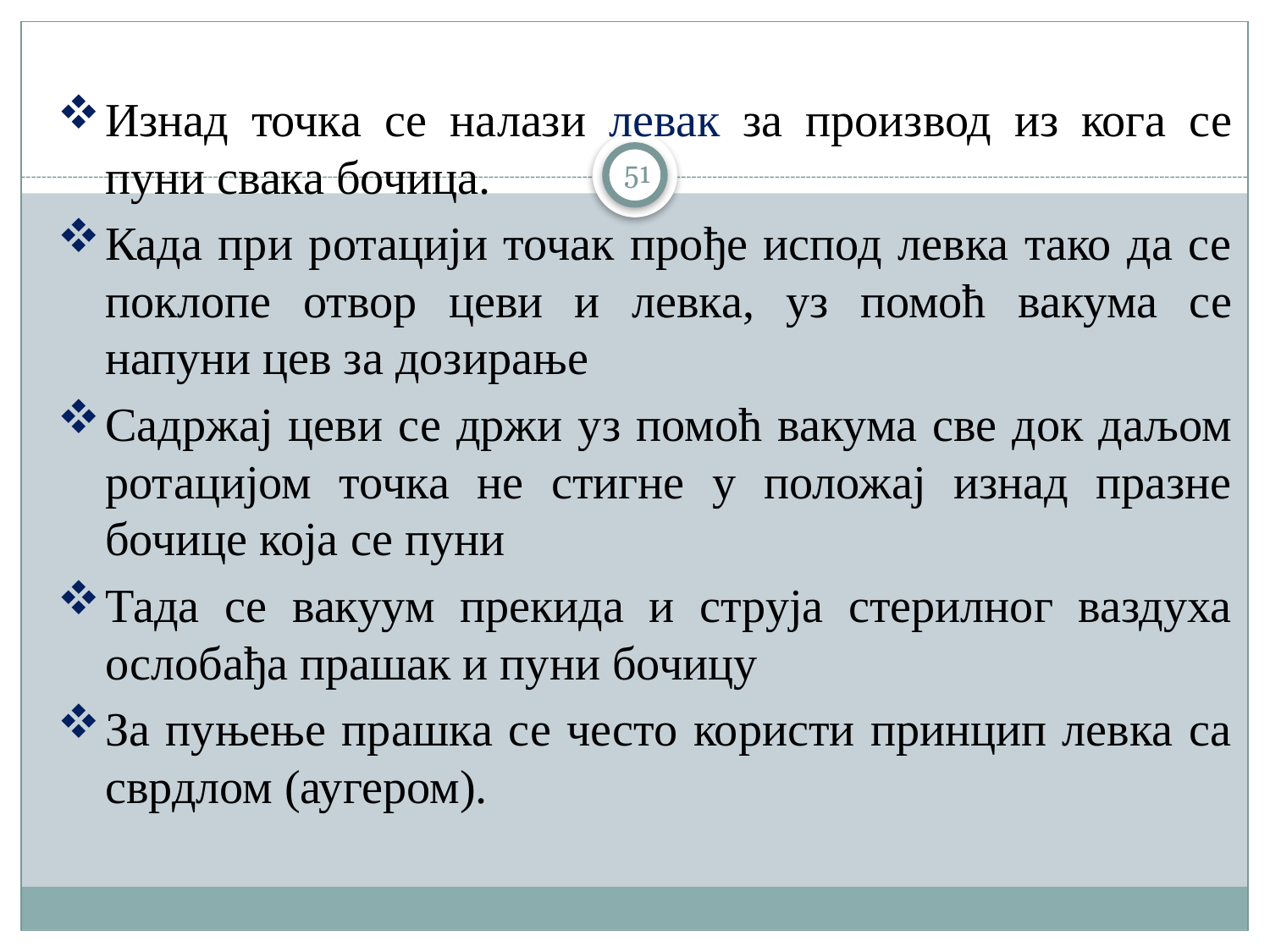

Изнад точка се налази левак за производ из кога се пуни свака бочица.
Када при ротацији точак прође испод левка тако да се поклопе отвор цеви и левка, уз помоћ вакума се напуни цев за дозирање
Садржај цеви се држи уз помоћ вакума све док даљом ротацијом точка не стигне у положај изнад празне бочице која се пуни
Тада се вакуум прекида и струја стерилног ваздуха ослобађа прашак и пуни бочицу
За пуњење прашка се често користи принцип левка са сврдлом (аугером).

51